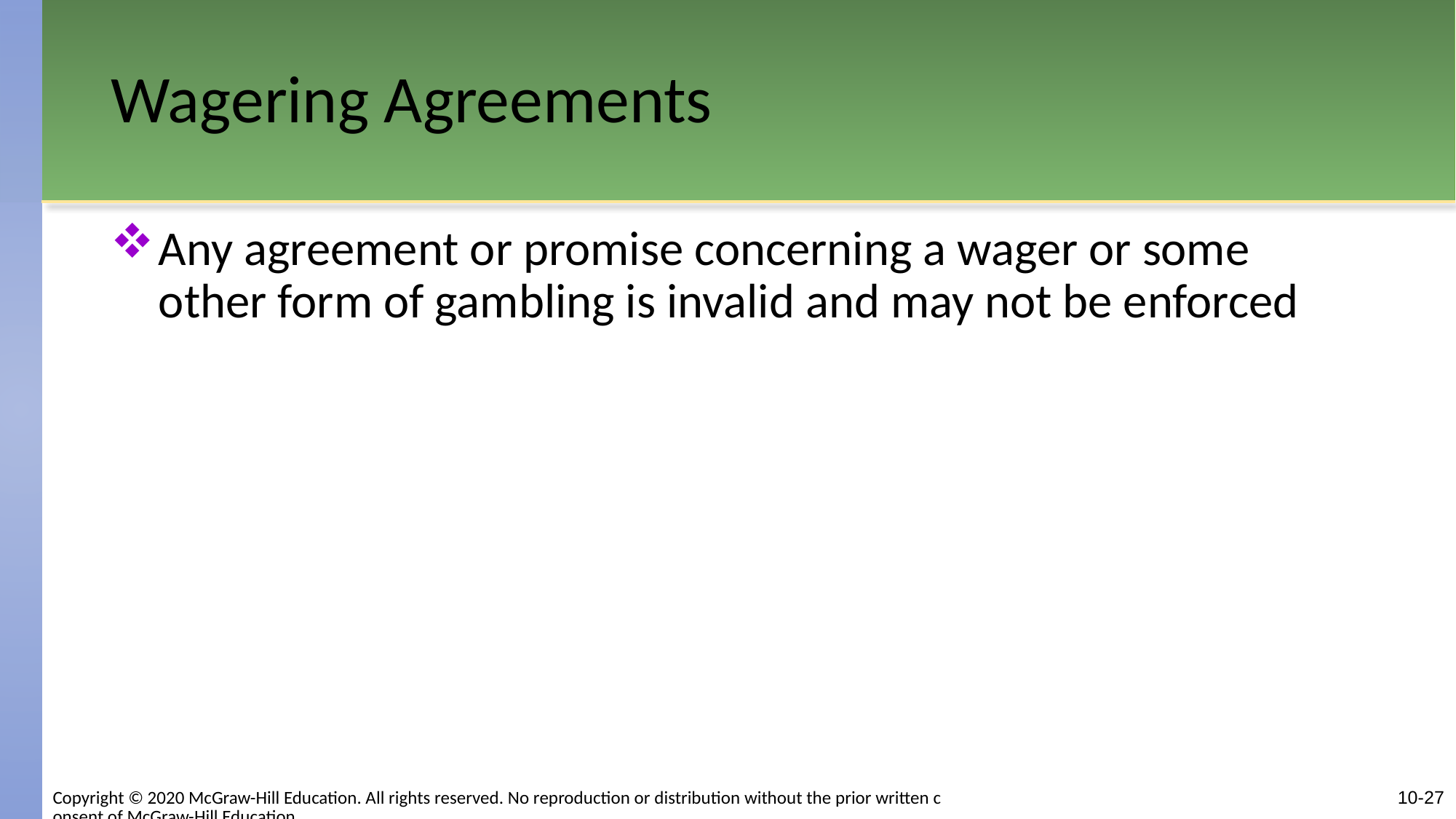

# Wagering Agreements
Any agreement or promise concerning a wager or some other form of gambling is invalid and may not be enforced

Copyright © 2020 McGraw-Hill Education. All rights reserved. No reproduction or distribution without the prior written consent of McGraw-Hill Education.
10-27